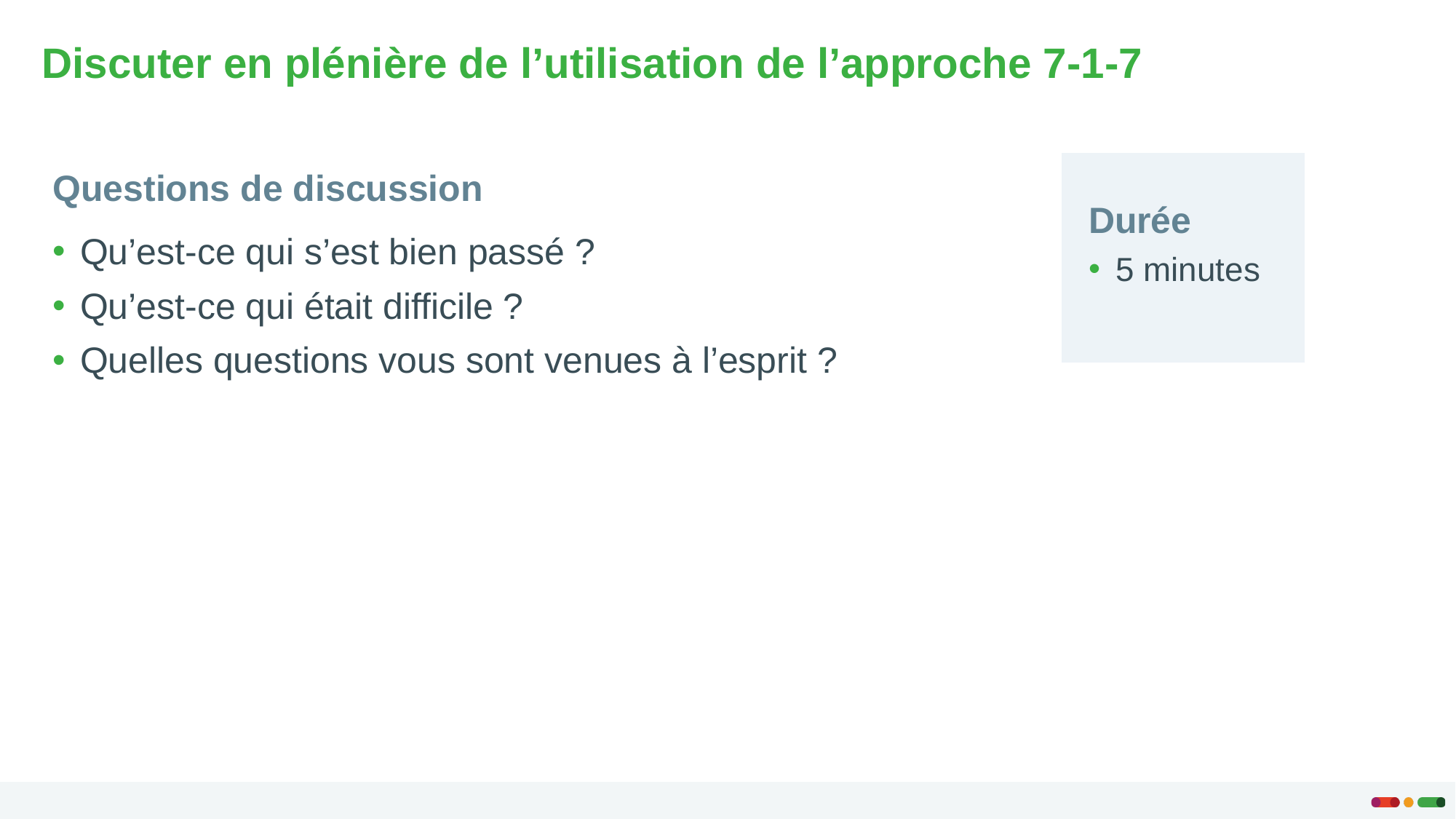

# Discuter en plénière de l’utilisation de l’approche 7-1-7
Questions de discussion
Durée

Qu’est-ce qui s’est bien passé ?
Qu’est-ce qui était difficile ?
Quelles questions vous sont venues à l’esprit ?
5 minutes